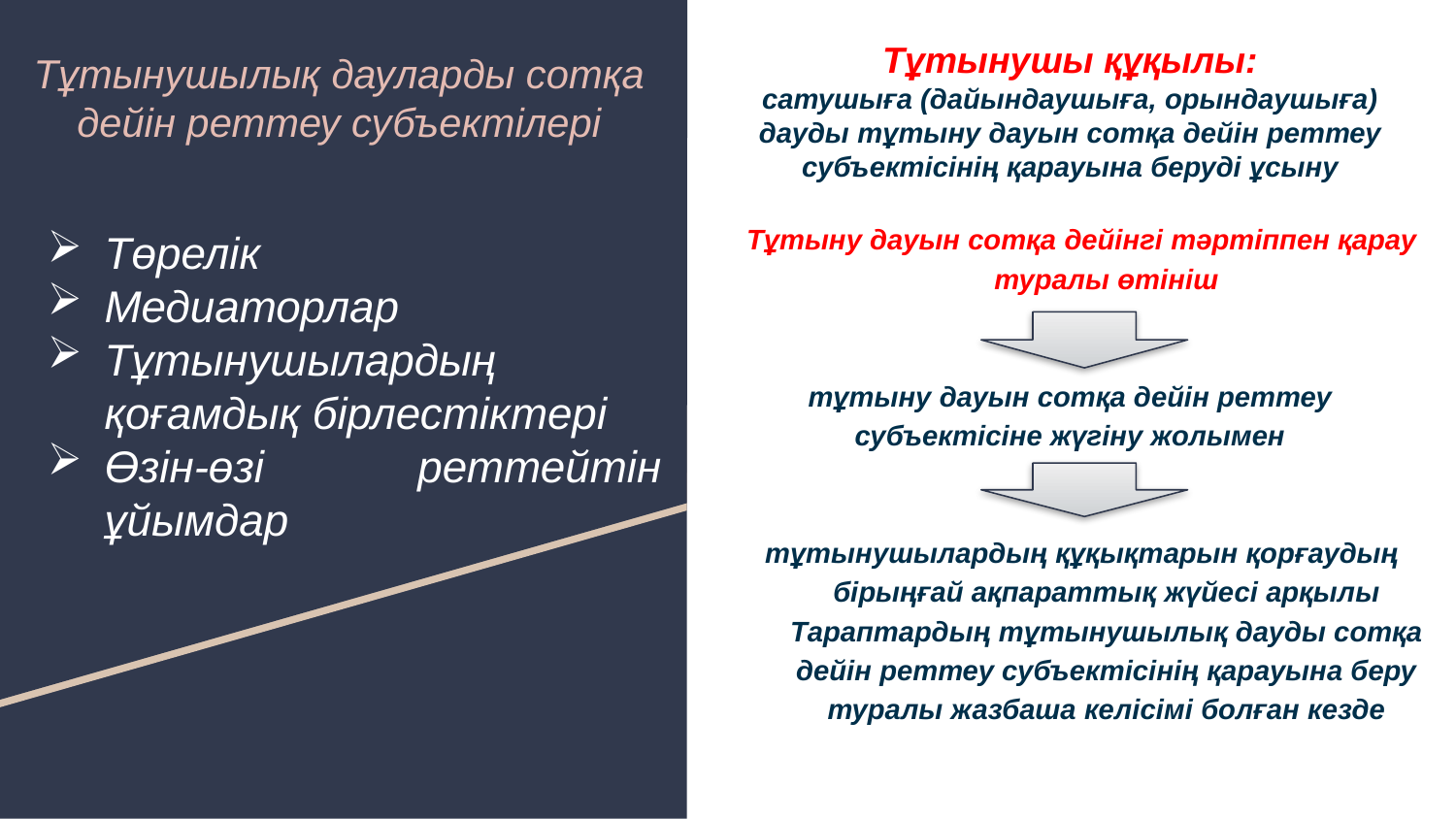

Тұтынушы құқылы:
сатушыға (дайындаушыға, орындаушыға) дауды тұтыну дауын сотқа дейін реттеу субъектісінің қарауына беруді ұсыну

Тұтыну дауын сотқа дейінгі тәртіппен қарау туралы өтініш

тұтыну дауын сотқа дейін реттеу субъектісіне жүгіну жолымен

тұтынушылардың құқықтарын қорғаудың бірыңғай ақпараттық жүйесі арқылы Тараптардың тұтынушылық дауды сотқа дейін реттеу субъектісінің қарауына беру туралы жазбаша келісімі болған кезде

# Тұтынушылық дауларды сотқа дейін реттеу субъектілері
Төрелік
Медиаторлар
Тұтынушылардың қоғамдық бірлестіктері
Өзін-өзі реттейтін ұйымдар